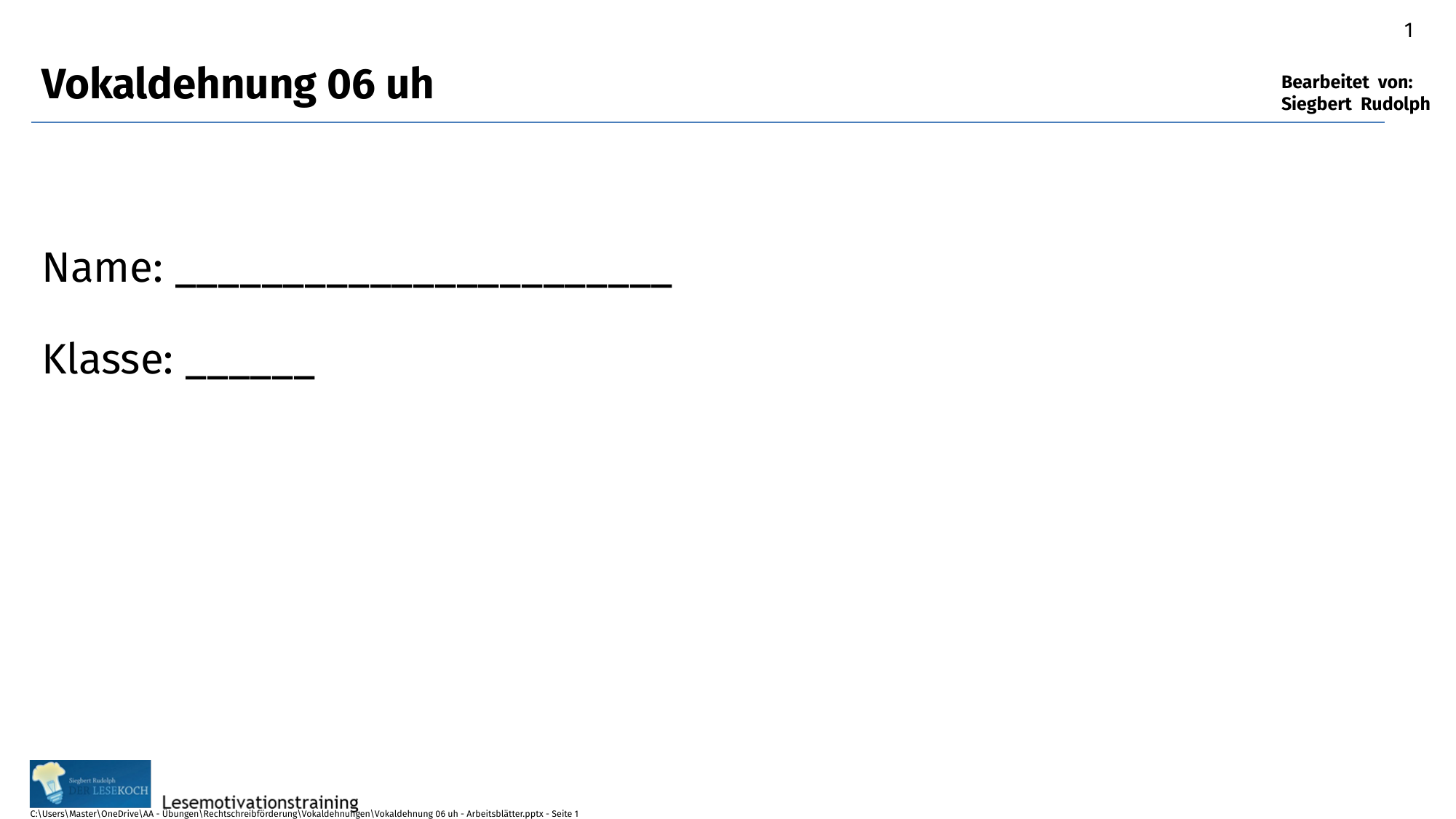

# Vokaldehnung 06 uh Name: _______________________ Klasse: ______
1

C:\Users\Master\OneDrive\AA - Übungen\Rechtschreibförderung\Vokaldehnungen\Vokaldehnung 06 uh - Arbeitsblätter.pptx - Seite 1